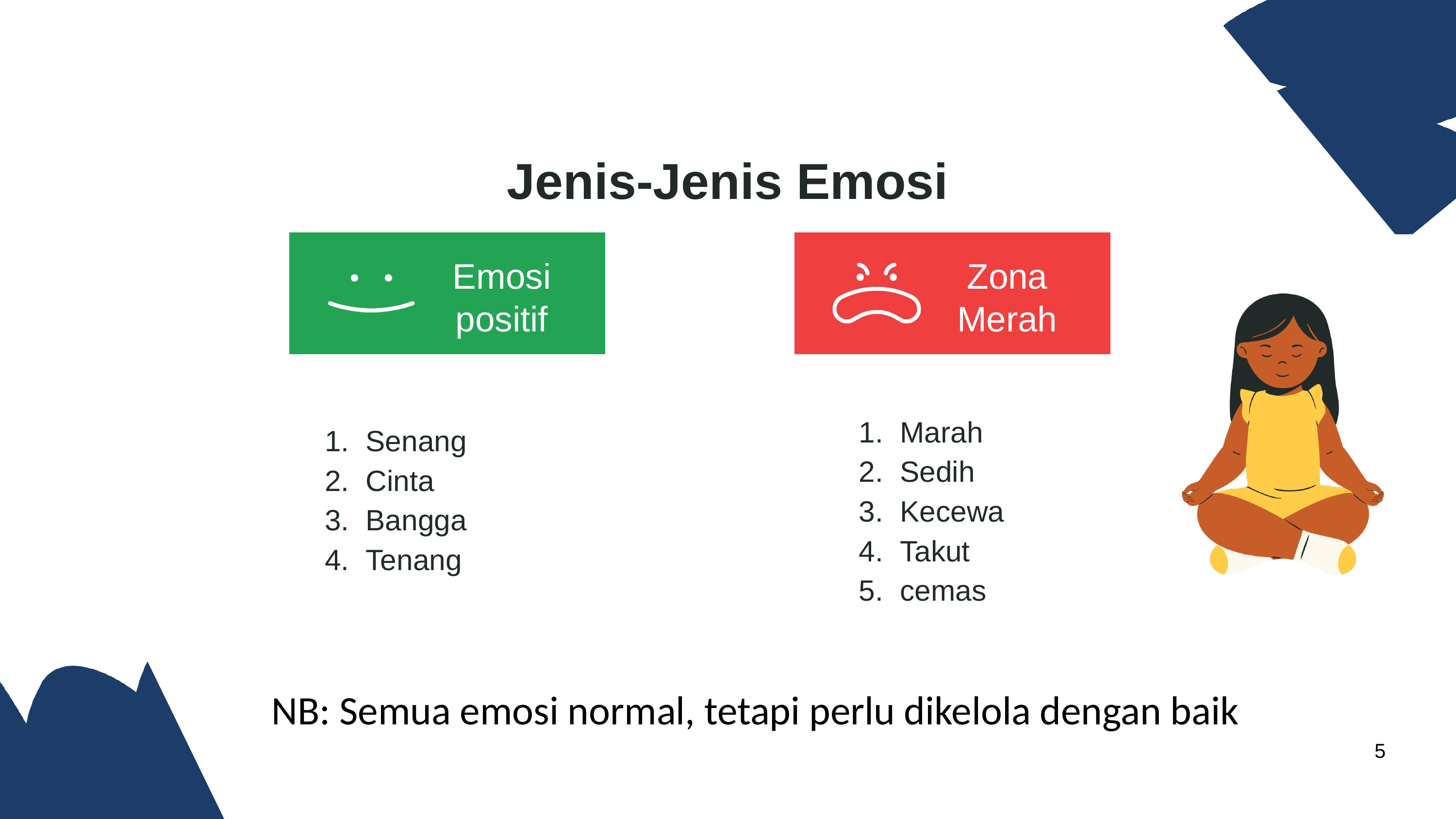

Jenis-Jenis Emosi

Emosi positif

Senang
Cinta
Bangga
Tenang

Zona Merah

Marah
Sedih
Kecewa
Takut
cemas

NB: Semua emosi normal, tetapi perlu dikelola dengan baik
5